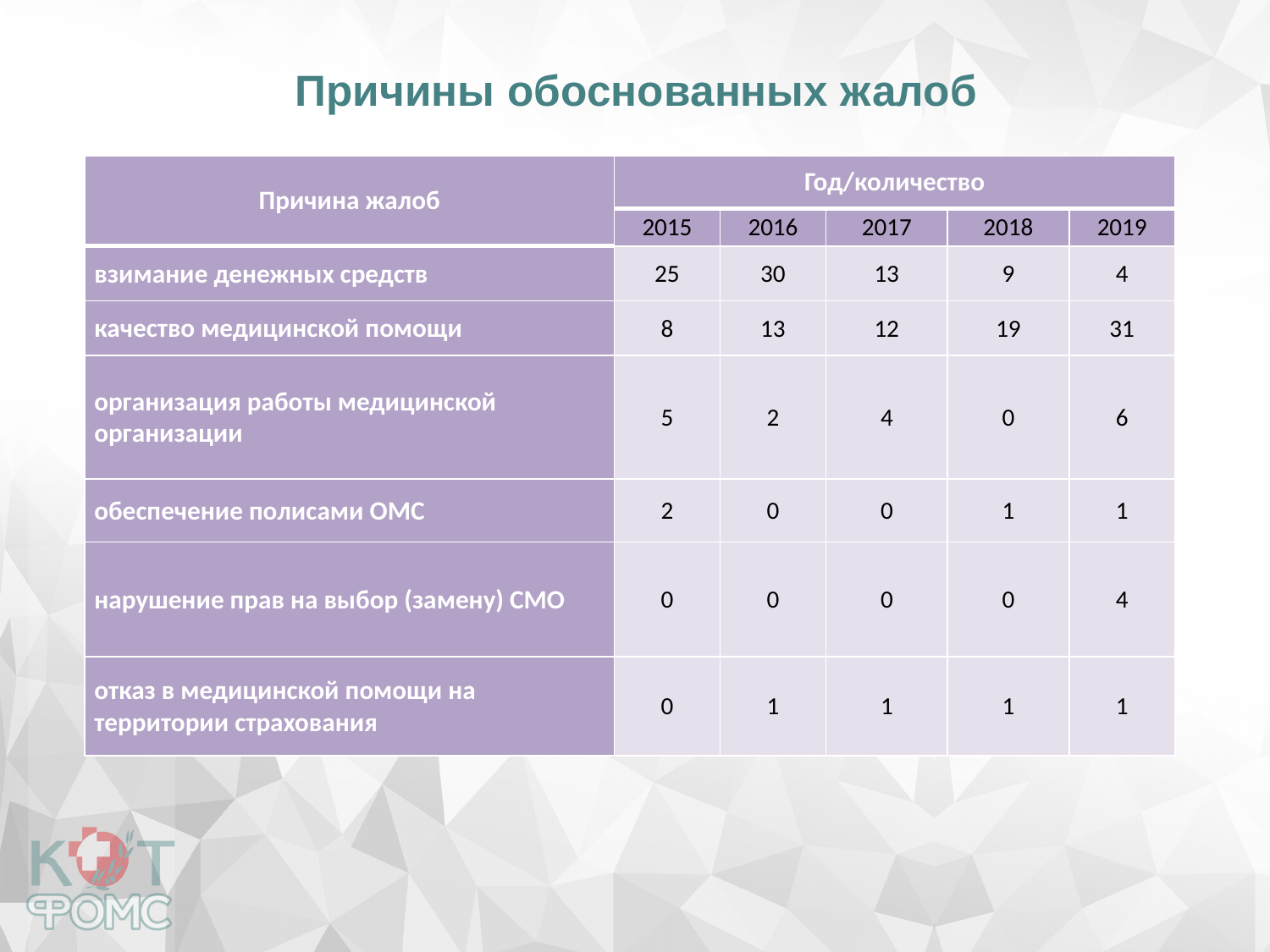

# Причины обоснованных жалоб
| Причина жалоб | Год/количество |  |  |  |  |
| --- | --- | --- | --- | --- | --- |
|  | 2015 | 2016 | 2017 | 2018 | 2019 |
| взимание денежных средств | 25 | 30 | 13 | 9 | 4 |
| качество медицинской помощи | 8 | 13 | 12 | 19 | 31 |
| организация работы медицинской организации | 5 | 2 | 4 | 0 | 6 |
| обеспечение полисами ОМС | 2 | 0 | 0 | 1 | 1 |
| нарушение прав на выбор (замену) СМО | 0 | 0 | 0 | 0 | 4 |
| отказ в медицинской помощи на территории страхования | 0 | 1 | 1 | 1 | 1 |